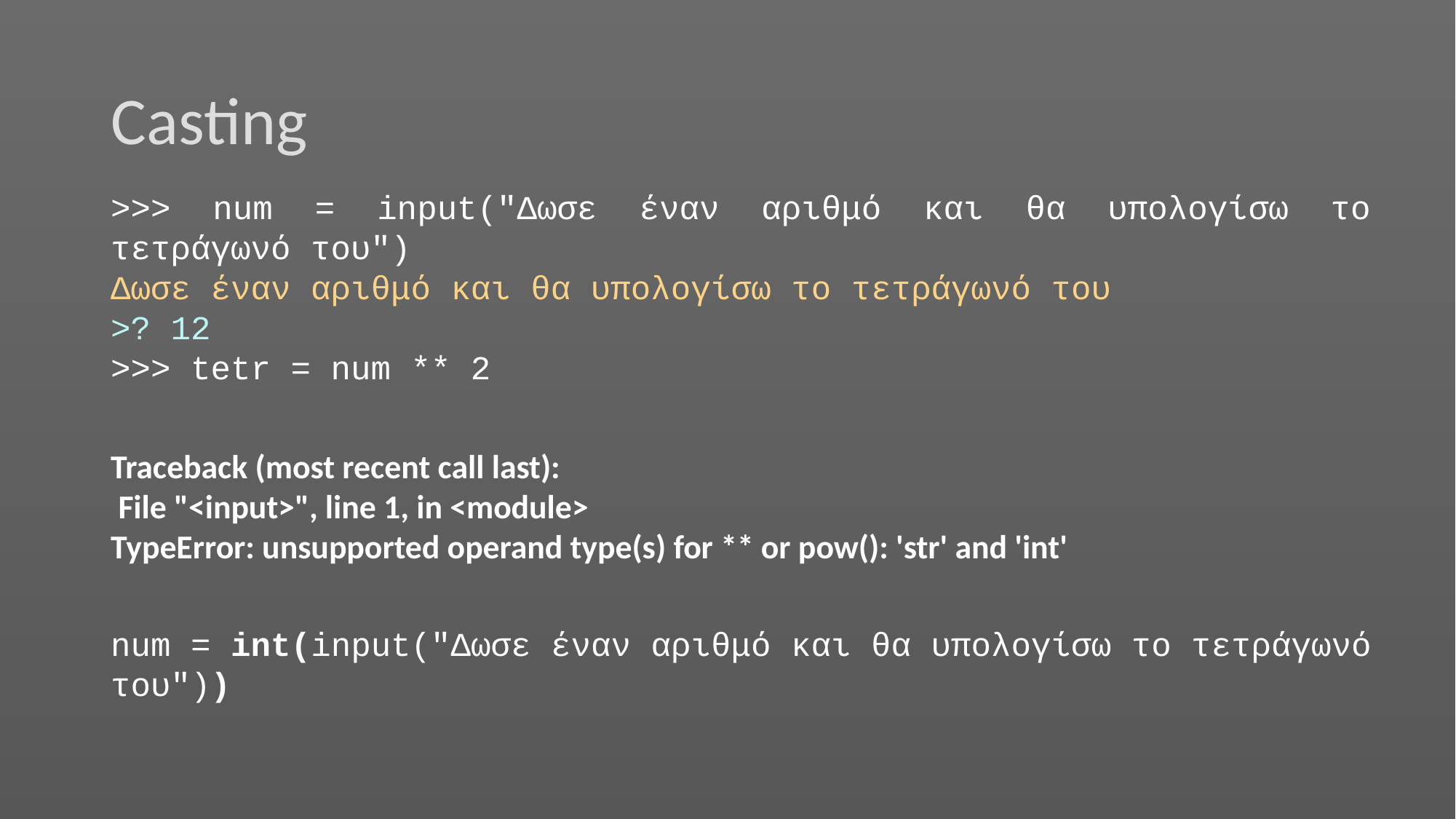

# Casting
>>> num = input("Δωσε έναν αριθμό και θα υπολογίσω το τετράγωνό του")
Δωσε έναν αριθμό και θα υπολογίσω το τετράγωνό του
>? 12
>>> tetr = num ** 2
Traceback (most recent call last):
 File "<input>", line 1, in <module>
TypeError: unsupported operand type(s) for ** or pow(): 'str' and 'int'
num = int(input("Δωσε έναν αριθμό και θα υπολογίσω το τετράγωνό του"))